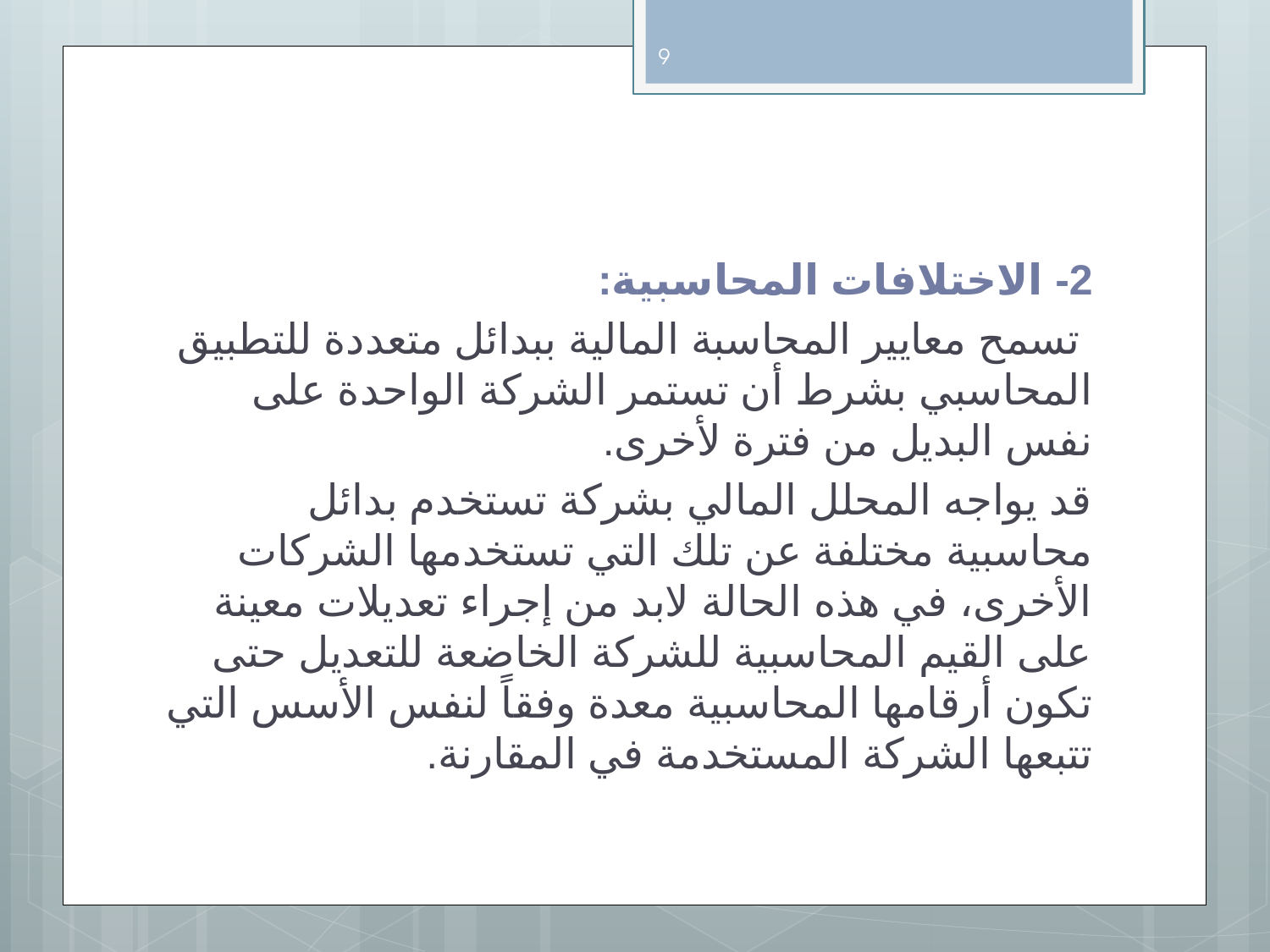

9
2- الاختلافات المحاسبية:
 تسمح معايير المحاسبة المالية ببدائل متعددة للتطبيق المحاسبي بشرط أن تستمر الشركة الواحدة على نفس البديل من فترة لأخرى.
قد يواجه المحلل المالي بشركة تستخدم بدائل محاسبية مختلفة عن تلك التي تستخدمها الشركات الأخرى، في هذه الحالة لابد من إجراء تعديلات معينة على القيم المحاسبية للشركة الخاضعة للتعديل حتى تكون أرقامها المحاسبية معدة وفقاً لنفس الأسس التي تتبعها الشركة المستخدمة في المقارنة.